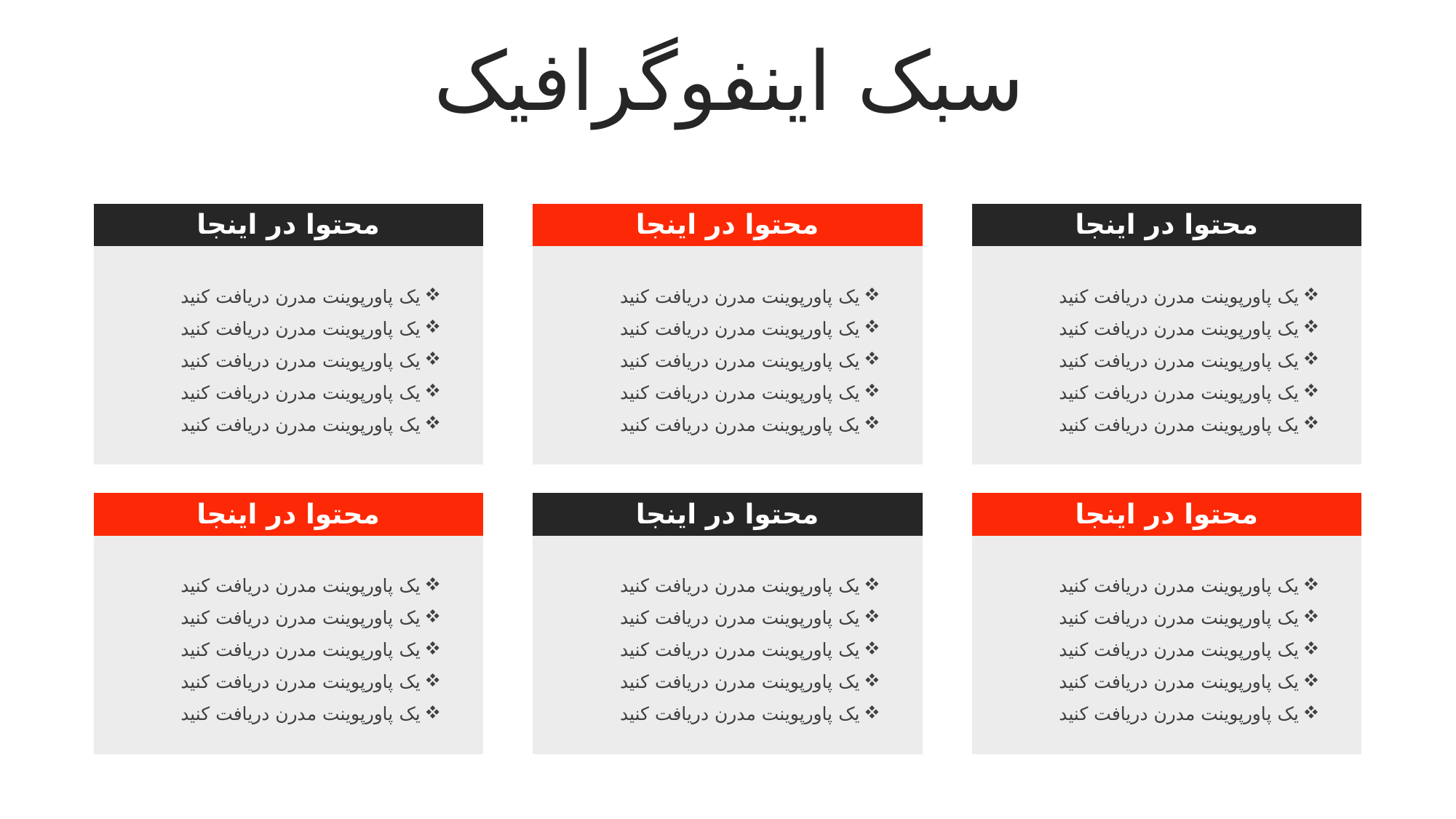

سبک اینفوگرافیک
| محتوا در اینجا |  |  |
| --- | --- | --- |
|  | یک پاورپوینت مدرن دریافت کنید یک پاورپوینت مدرن دریافت کنید یک پاورپوینت مدرن دریافت کنید یک پاورپوینت مدرن دریافت کنید یک پاورپوینت مدرن دریافت کنید |  |
|  |  |  |
|  |  |  |
|  |  |  |
| محتوا در اینجا |  |  |
| --- | --- | --- |
|  | یک پاورپوینت مدرن دریافت کنید یک پاورپوینت مدرن دریافت کنید یک پاورپوینت مدرن دریافت کنید یک پاورپوینت مدرن دریافت کنید یک پاورپوینت مدرن دریافت کنید |  |
|  |  |  |
|  |  |  |
|  |  |  |
| محتوا در اینجا |  |  |
| --- | --- | --- |
|  | یک پاورپوینت مدرن دریافت کنید یک پاورپوینت مدرن دریافت کنید یک پاورپوینت مدرن دریافت کنید یک پاورپوینت مدرن دریافت کنید یک پاورپوینت مدرن دریافت کنید |  |
|  |  |  |
|  |  |  |
|  |  |  |
| محتوا در اینجا |  |  |
| --- | --- | --- |
|  | یک پاورپوینت مدرن دریافت کنید یک پاورپوینت مدرن دریافت کنید یک پاورپوینت مدرن دریافت کنید یک پاورپوینت مدرن دریافت کنید یک پاورپوینت مدرن دریافت کنید |  |
|  |  |  |
|  |  |  |
|  |  |  |
| محتوا در اینجا |  |  |
| --- | --- | --- |
|  | یک پاورپوینت مدرن دریافت کنید یک پاورپوینت مدرن دریافت کنید یک پاورپوینت مدرن دریافت کنید یک پاورپوینت مدرن دریافت کنید یک پاورپوینت مدرن دریافت کنید |  |
|  |  |  |
|  |  |  |
|  |  |  |
| محتوا در اینجا |  |  |
| --- | --- | --- |
|  | یک پاورپوینت مدرن دریافت کنید یک پاورپوینت مدرن دریافت کنید یک پاورپوینت مدرن دریافت کنید یک پاورپوینت مدرن دریافت کنید یک پاورپوینت مدرن دریافت کنید |  |
|  |  |  |
|  |  |  |
|  |  |  |